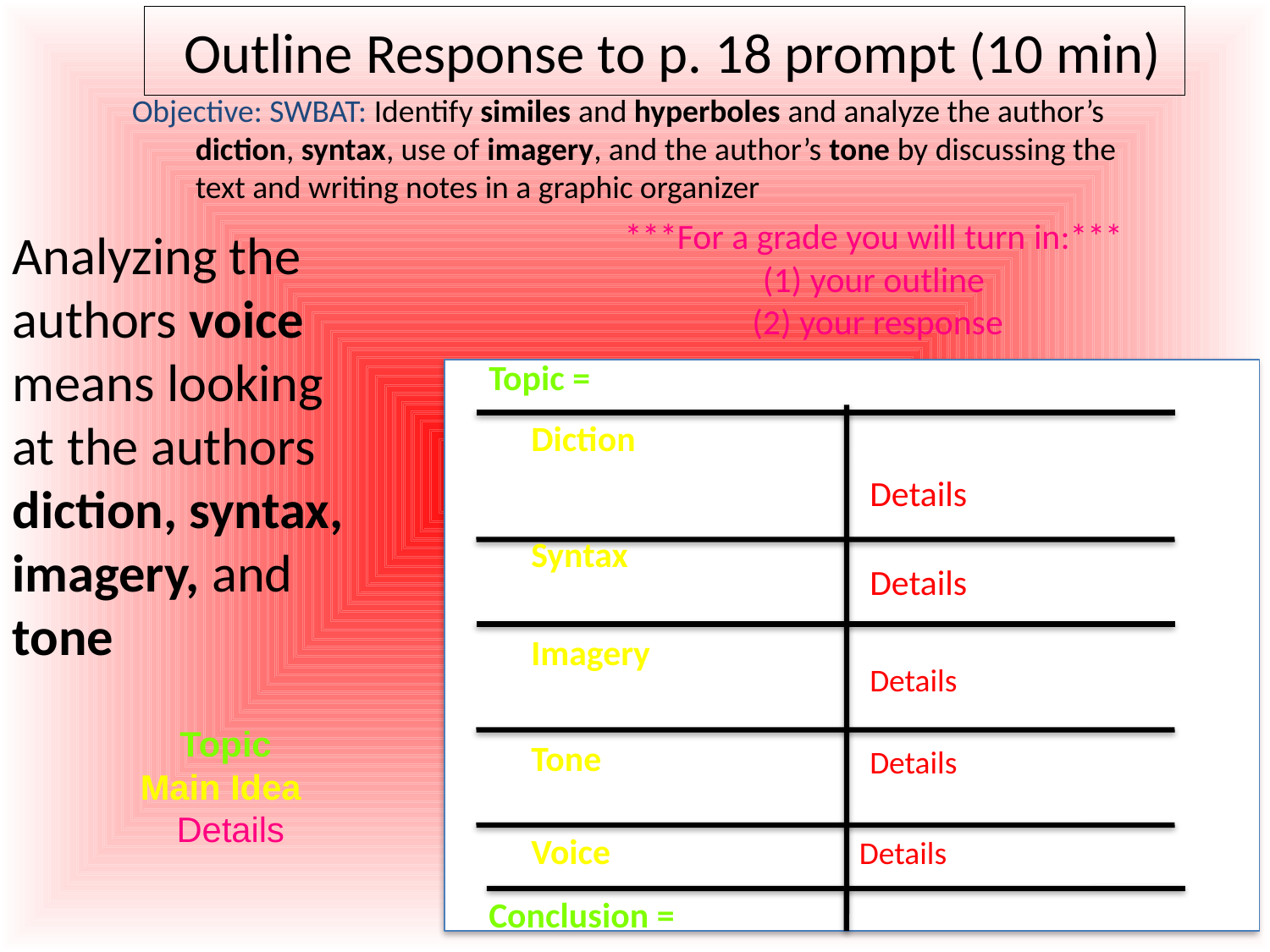

# Outline Response to p. 18 prompt (10 min)
Objective: SWBAT: Identify similes and hyperboles and analyze the author’s diction, syntax, use of imagery, and the author’s tone by discussing the text and writing notes in a graphic organizer
***For a grade you will turn in:***
(1) your outline
(2) your response
Analyzing the authors voice means looking at the authors diction, syntax, imagery, and tone
Topic =
O
Diction
Details
Syntax
Details
Imagery
Details
Topic
Main Idea
Details
Tone
Details
Voice
Details
Conclusion =